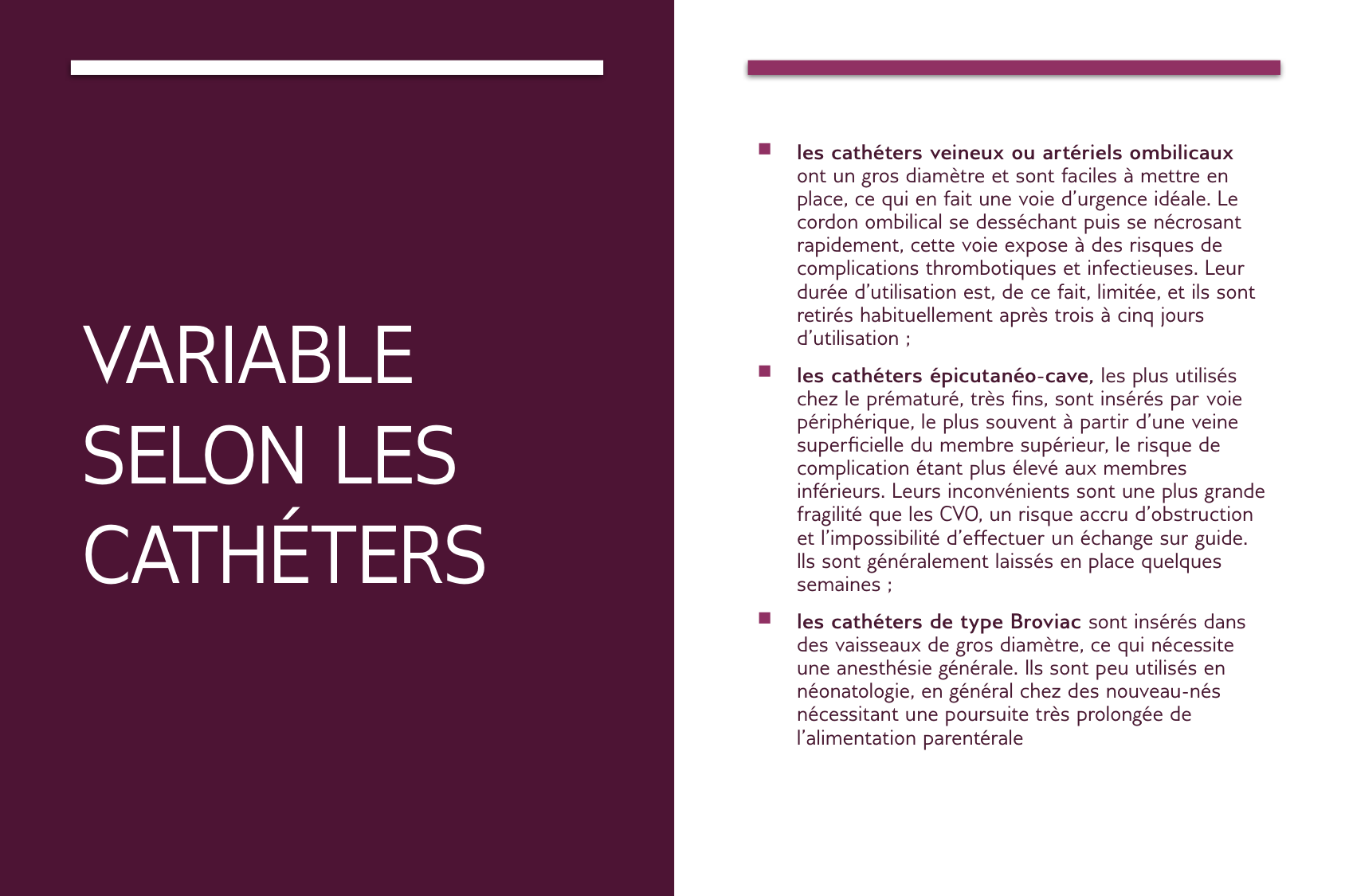

# Variable selon les cathéters
les cathéters veineux ou artériels ombilicaux ont un gros diamètre et sont faciles à mettre en place, ce qui en fait une voie d’urgence idéale. Le cordon ombilical se desséchant puis se nécrosant rapidement, cette voie expose à des risques de complications thrombotiques et infectieuses. Leur durée d’utilisation est, de ce fait, limitée, et ils sont retirés habituellement après trois à cinq jours d’utilisation ;
les cathéters épicutanéo-cave, les plus utilisés chez le prématuré, très fins, sont insérés par voie périphérique, le plus souvent à partir d’une veine superficielle du membre supérieur, le risque de complication étant plus élevé aux membres inférieurs. Leurs inconvénients sont une plus grande fragilité que les CVO, un risque accru d’obstruction et l’impossibilité d’effectuer un échange sur guide. Ils sont généralement laissés en place quelques semaines ;
les cathéters de type Broviac sont insérés dans des vaisseaux de gros diamètre, ce qui nécessite une anesthésie générale. Ils sont peu utilisés en néonatologie, en général chez des nouveau-nés nécessitant une poursuite très prolongée de l’alimentation parentérale